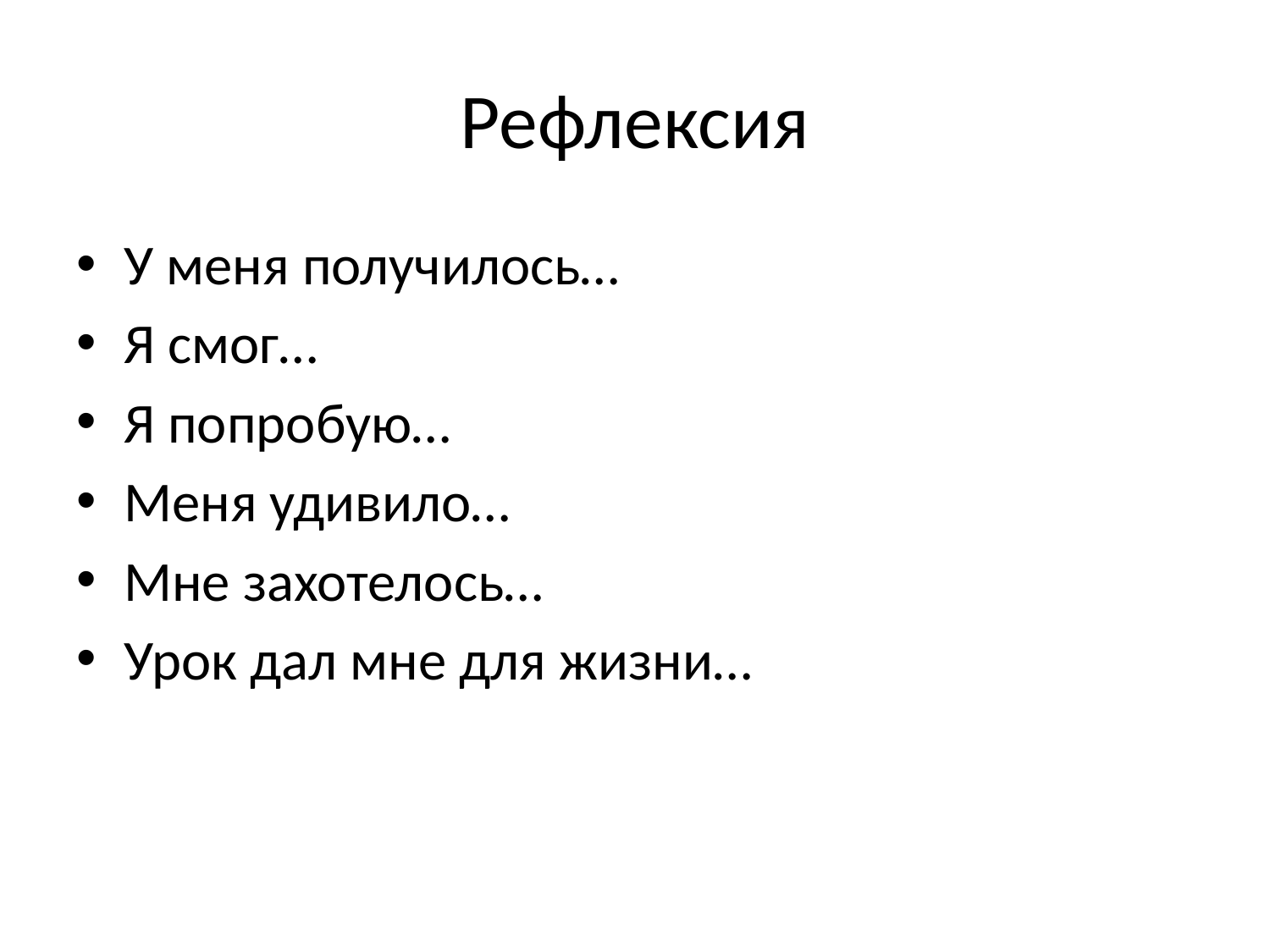

# Рефлексия
У меня получилось…
Я смог…
Я попробую…
Меня удивило…
Мне захотелось…
Урок дал мне для жизни…